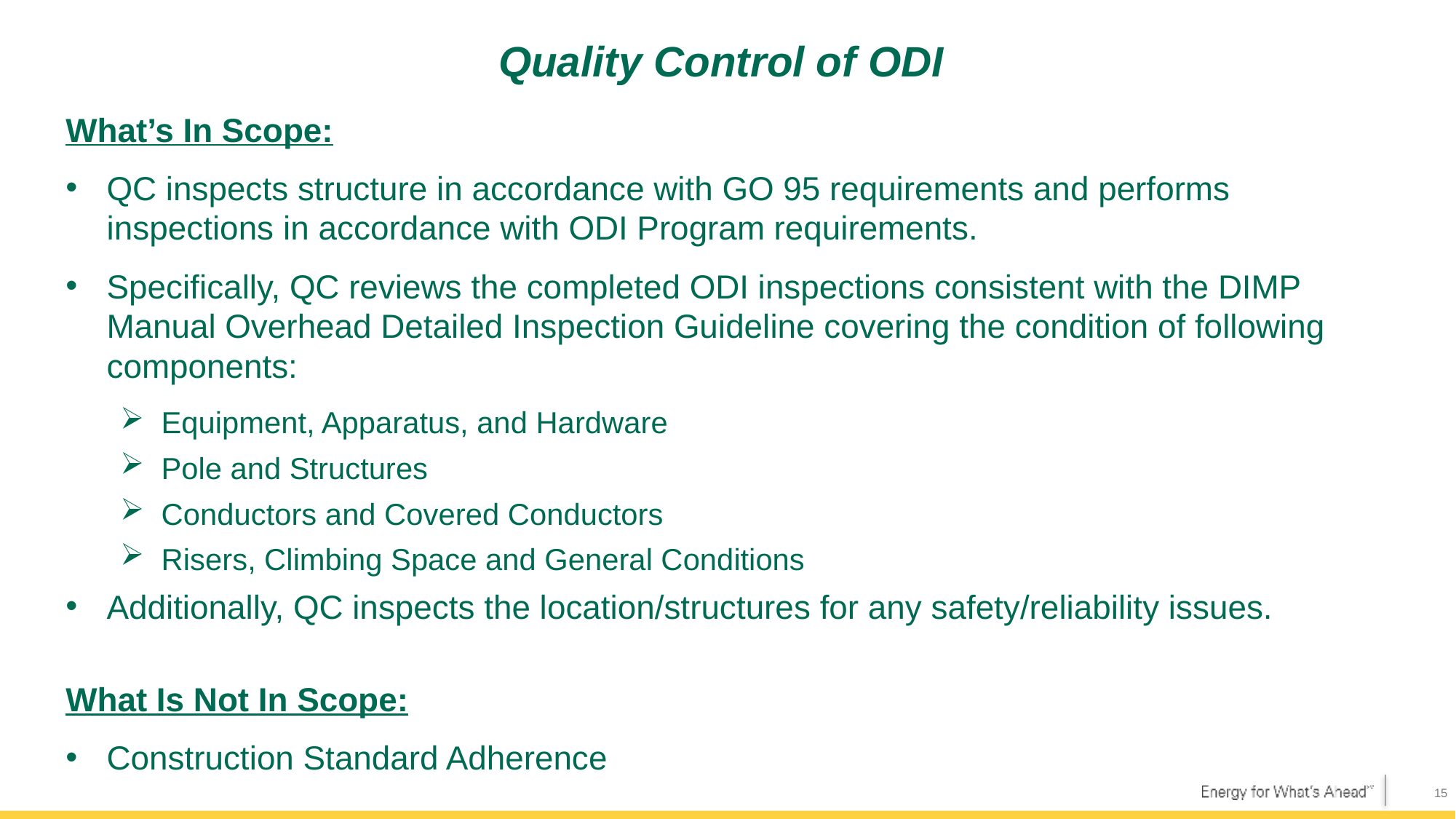

# Quality Control of ODI
What’s In Scope:
QC inspects structure in accordance with GO 95 requirements and performs inspections in accordance with ODI Program requirements.
Specifically, QC reviews the completed ODI inspections consistent with the DIMP Manual Overhead Detailed Inspection Guideline covering the condition of following components:
Equipment, Apparatus, and Hardware
Pole and Structures
Conductors and Covered Conductors
Risers, Climbing Space and General Conditions
Additionally, QC inspects the location/structures for any safety/reliability issues.

What Is Not In Scope:
Construction Standard Adherence
George Rose | Getty Images
Josh Edelson | AFP | Getty Images
Mike Eliason | Associated Press
Carolyn Cole | Los Angeles Times | Getty Images